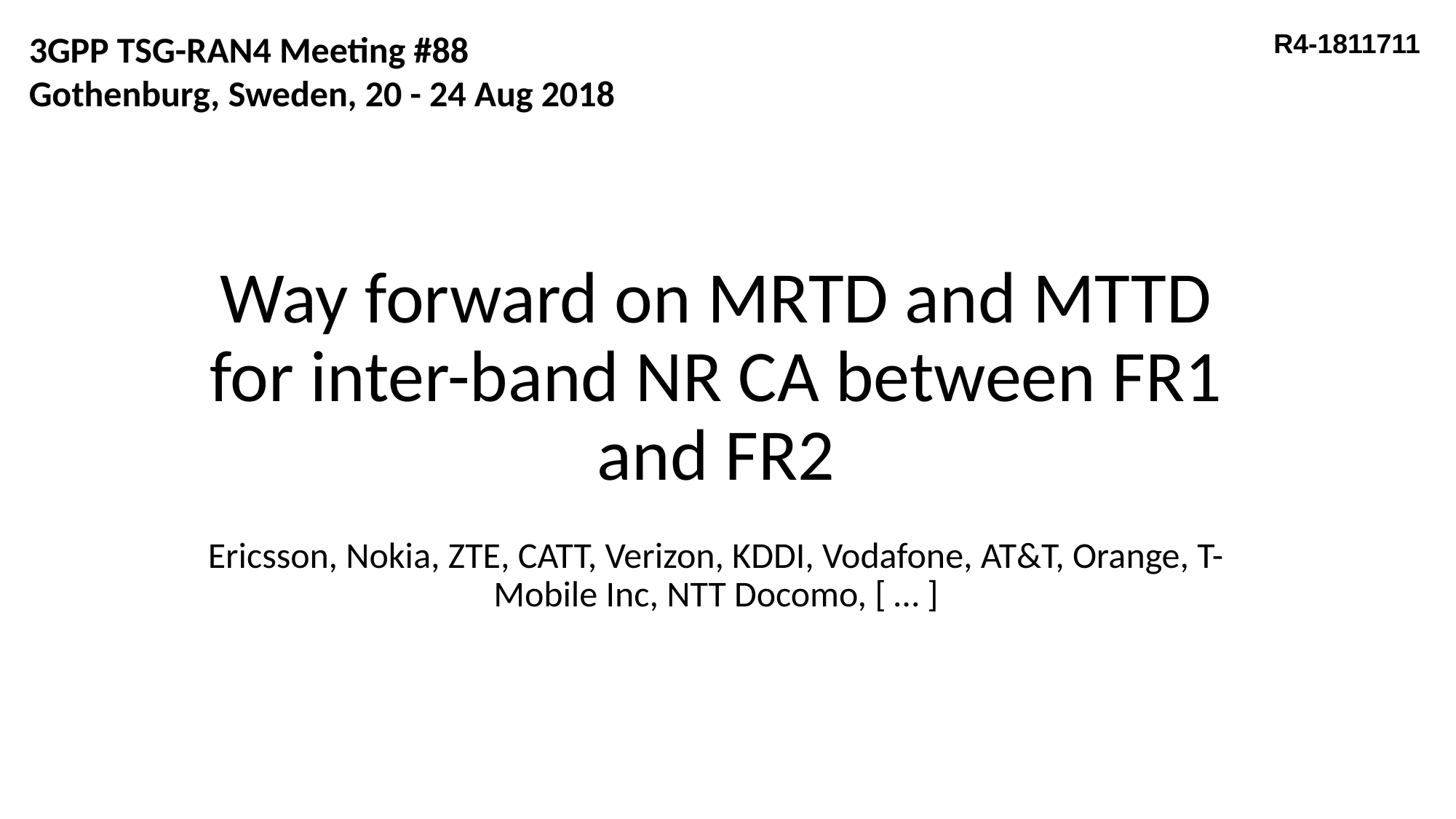

3GPP TSG-RAN4 Meeting #88
Gothenburg, Sweden, 20 - 24 Aug 2018

R4-1811711
# Way forward on MRTD and MTTD for inter-band NR CA between FR1 and FR2
Ericsson, Nokia, ZTE, CATT, Verizon, KDDI, Vodafone, AT&T, Orange, T-Mobile Inc, NTT Docomo, [ … ]